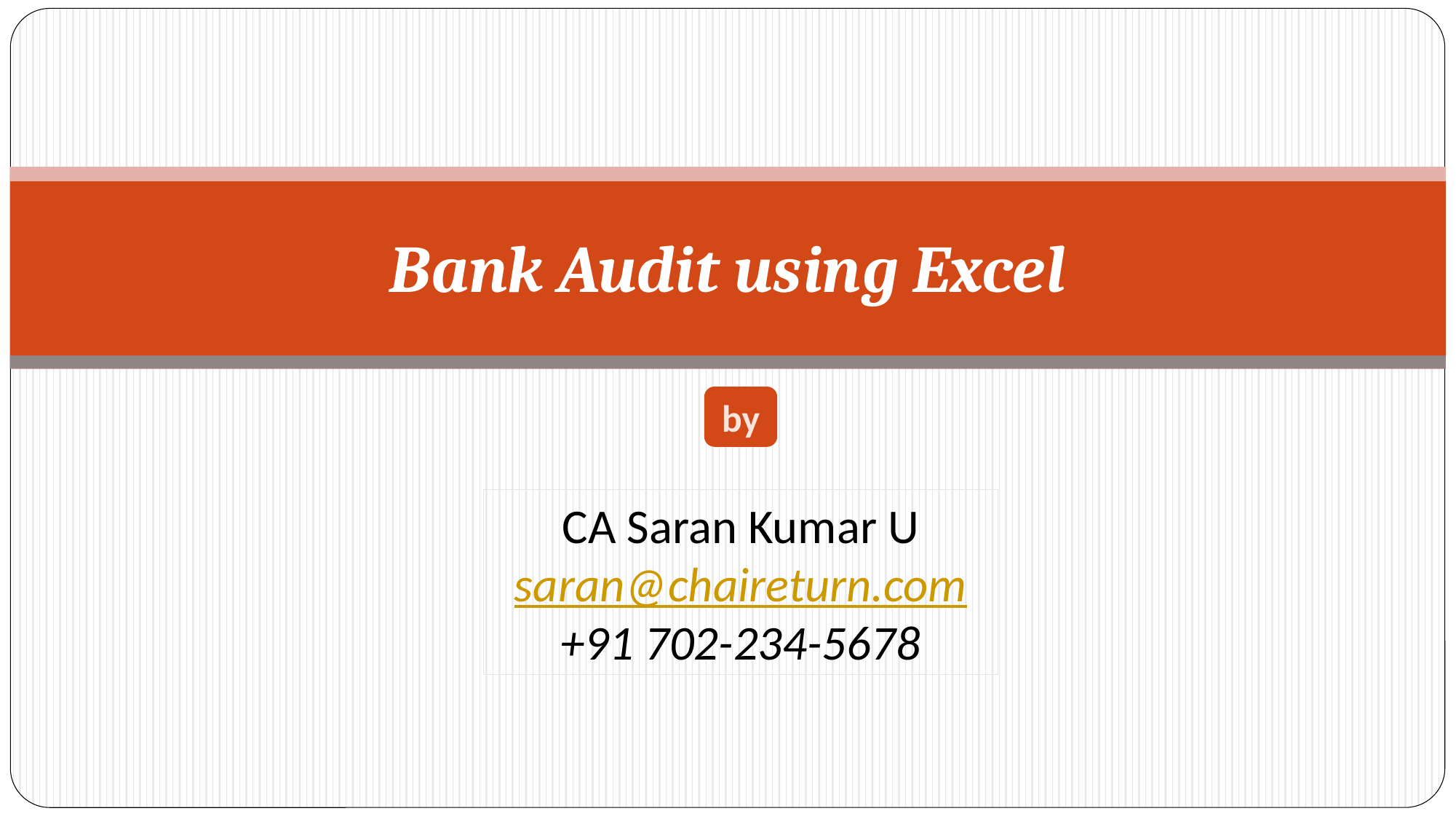

# Bank Audit using Excel
by
CA Saran Kumar U
saran@chaireturn.com
+91 702-234-5678